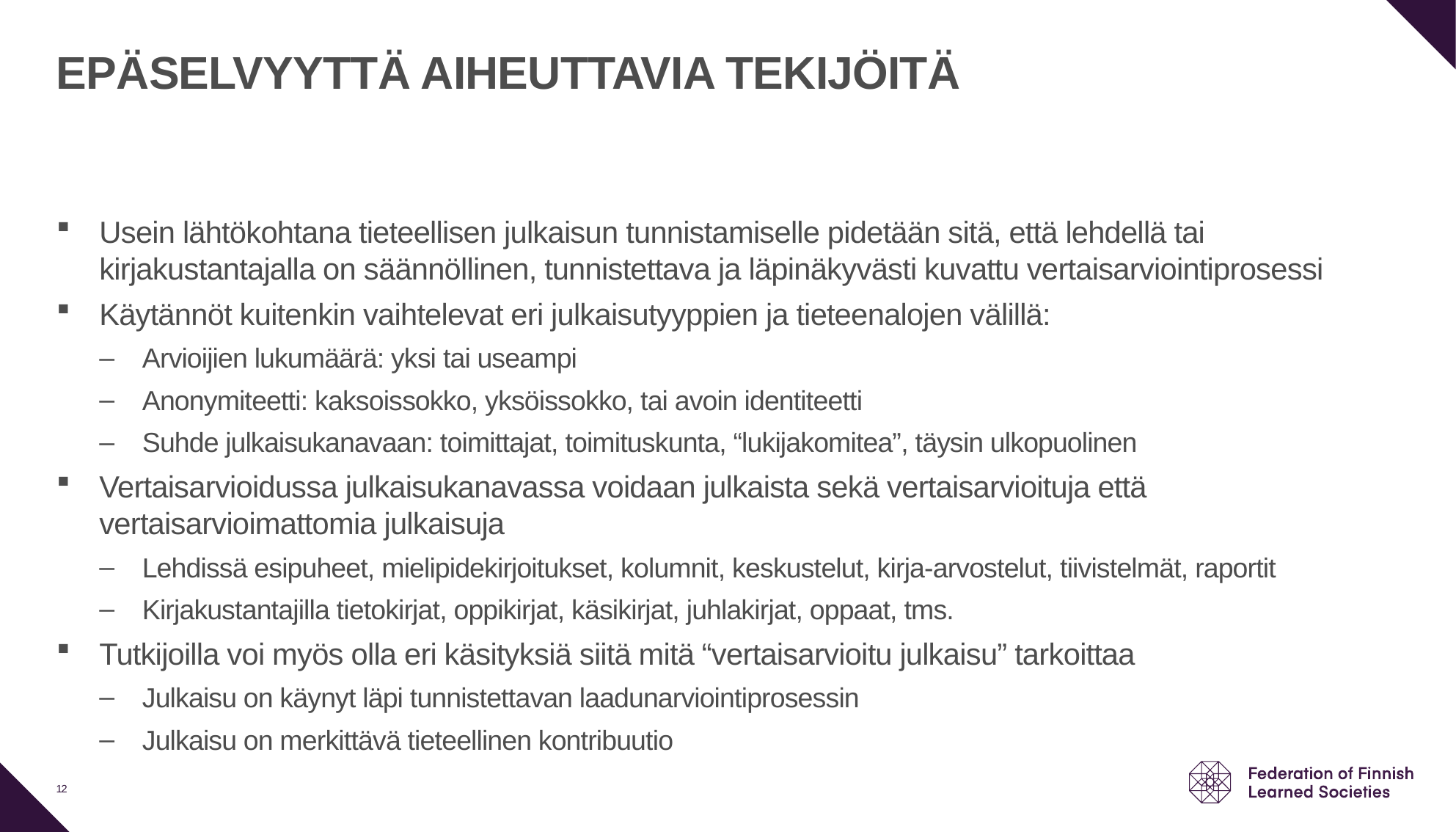

# EPÄSELVYYTTÄ AIHEUTTAVIA TEKIJÖITÄ
Usein lähtökohtana tieteellisen julkaisun tunnistamiselle pidetään sitä, että lehdellä tai kirjakustantajalla on säännöllinen, tunnistettava ja läpinäkyvästi kuvattu vertaisarviointiprosessi
Käytännöt kuitenkin vaihtelevat eri julkaisutyyppien ja tieteenalojen välillä:
Arvioijien lukumäärä: yksi tai useampi
Anonymiteetti: kaksoissokko, yksöissokko, tai avoin identiteetti
Suhde julkaisukanavaan: toimittajat, toimituskunta, “lukijakomitea”, täysin ulkopuolinen
Vertaisarvioidussa julkaisukanavassa voidaan julkaista sekä vertaisarvioituja että vertaisarvioimattomia julkaisuja
Lehdissä esipuheet, mielipidekirjoitukset, kolumnit, keskustelut, kirja-arvostelut, tiivistelmät, raportit
Kirjakustantajilla tietokirjat, oppikirjat, käsikirjat, juhlakirjat, oppaat, tms.
Tutkijoilla voi myös olla eri käsityksiä siitä mitä “vertaisarvioitu julkaisu” tarkoittaa
Julkaisu on käynyt läpi tunnistettavan laadunarviointiprosessin
Julkaisu on merkittävä tieteellinen kontribuutio
12